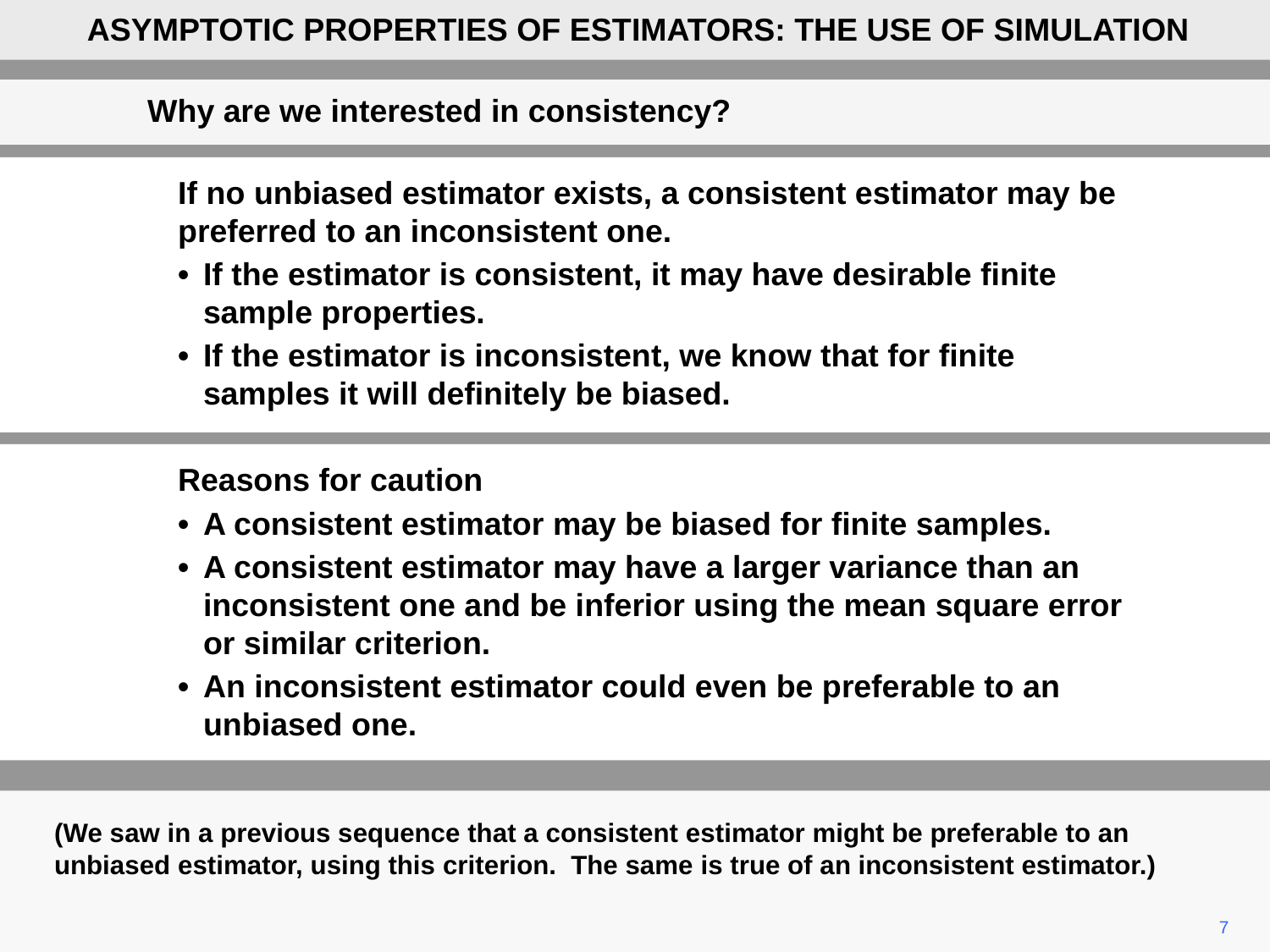

ASYMPTOTIC PROPERTIES OF ESTIMATORS: THE USE OF SIMULATION

Why are we interested in consistency?

If no unbiased estimator exists, a consistent estimator may be preferred to an inconsistent one.
•	If the estimator is consistent, it may have desirable finite sample properties.
•	If the estimator is inconsistent, we know that for finite samples it will definitely be biased.

Reasons for caution
•	A consistent estimator may be biased for finite samples.
•	A consistent estimator may have a larger variance than an inconsistent one and be inferior using the mean square error or similar criterion.
•	An inconsistent estimator could even be preferable to an unbiased one.

(We saw in a previous sequence that a consistent estimator might be preferable to an unbiased estimator, using this criterion.  The same is true of an inconsistent estimator.)
7